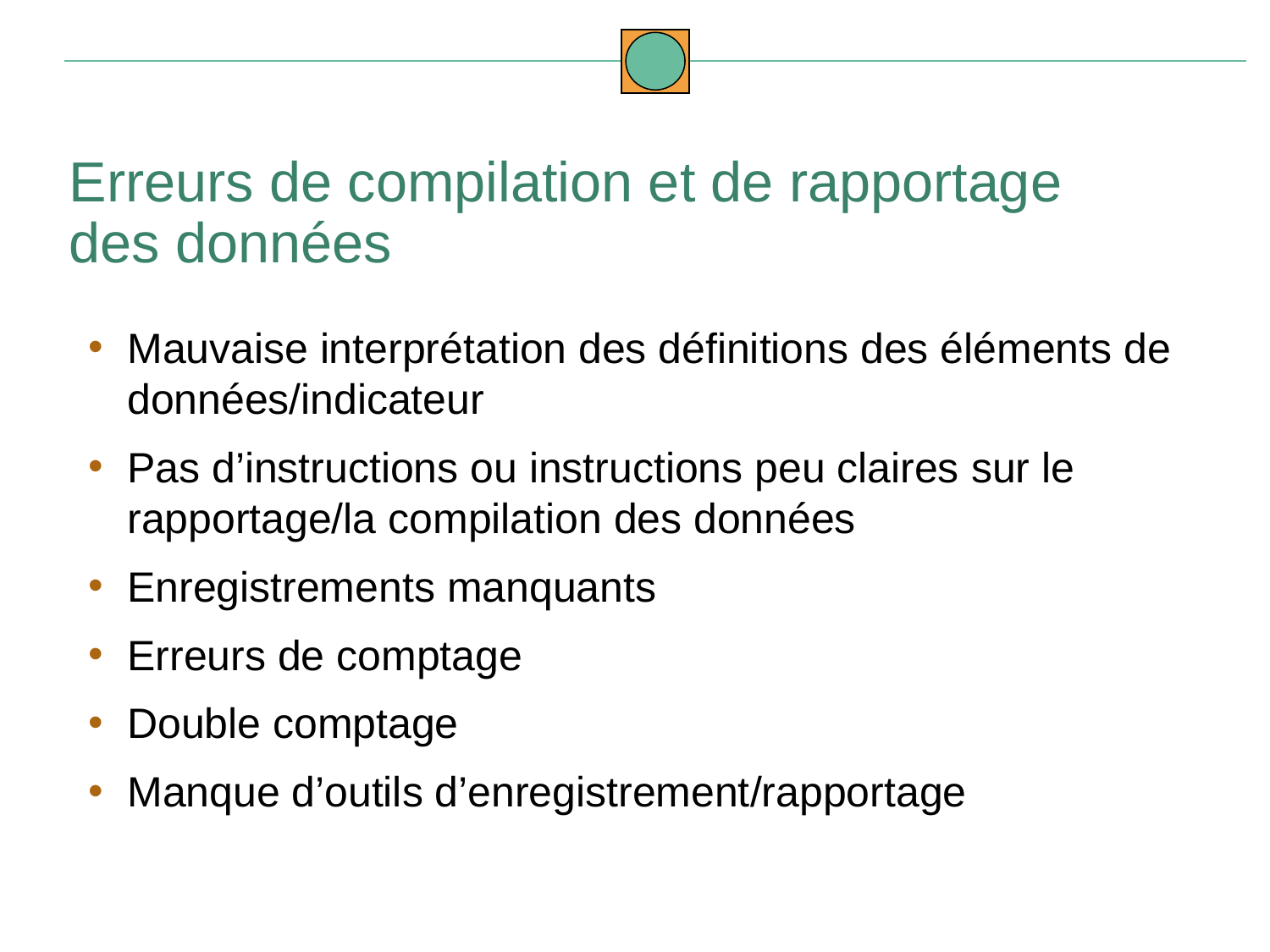

Erreurs de compilation et de rapportage
des données
Mauvaise interprétation des définitions des éléments de données/indicateur
Pas d’instructions ou instructions peu claires sur le rapportage/la compilation des données
Enregistrements manquants
Erreurs de comptage
Double comptage
Manque d’outils d’enregistrement/rapportage